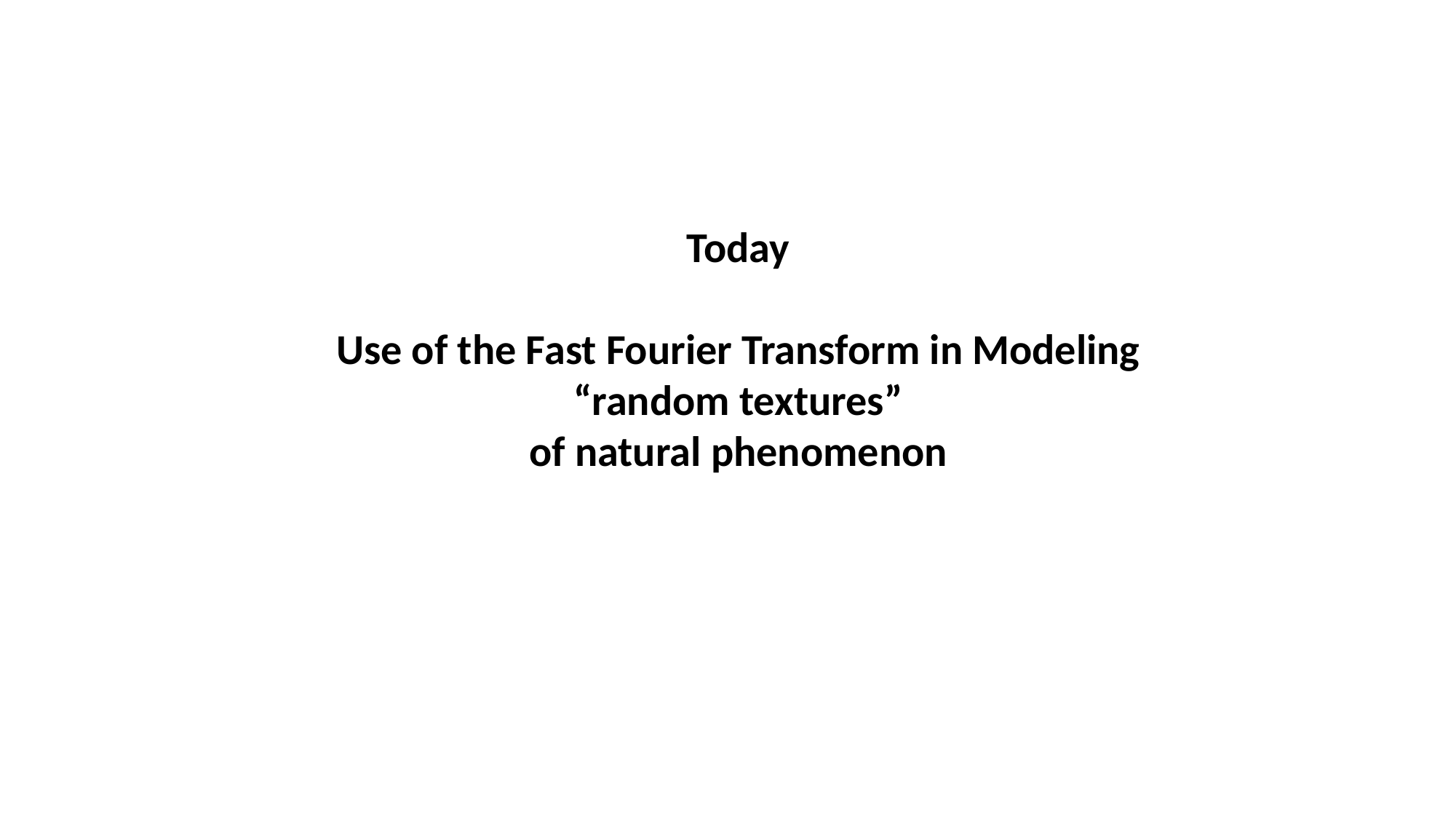

Today

Use of the Fast Fourier Transform in Modeling
“random textures”
of natural phenomenon